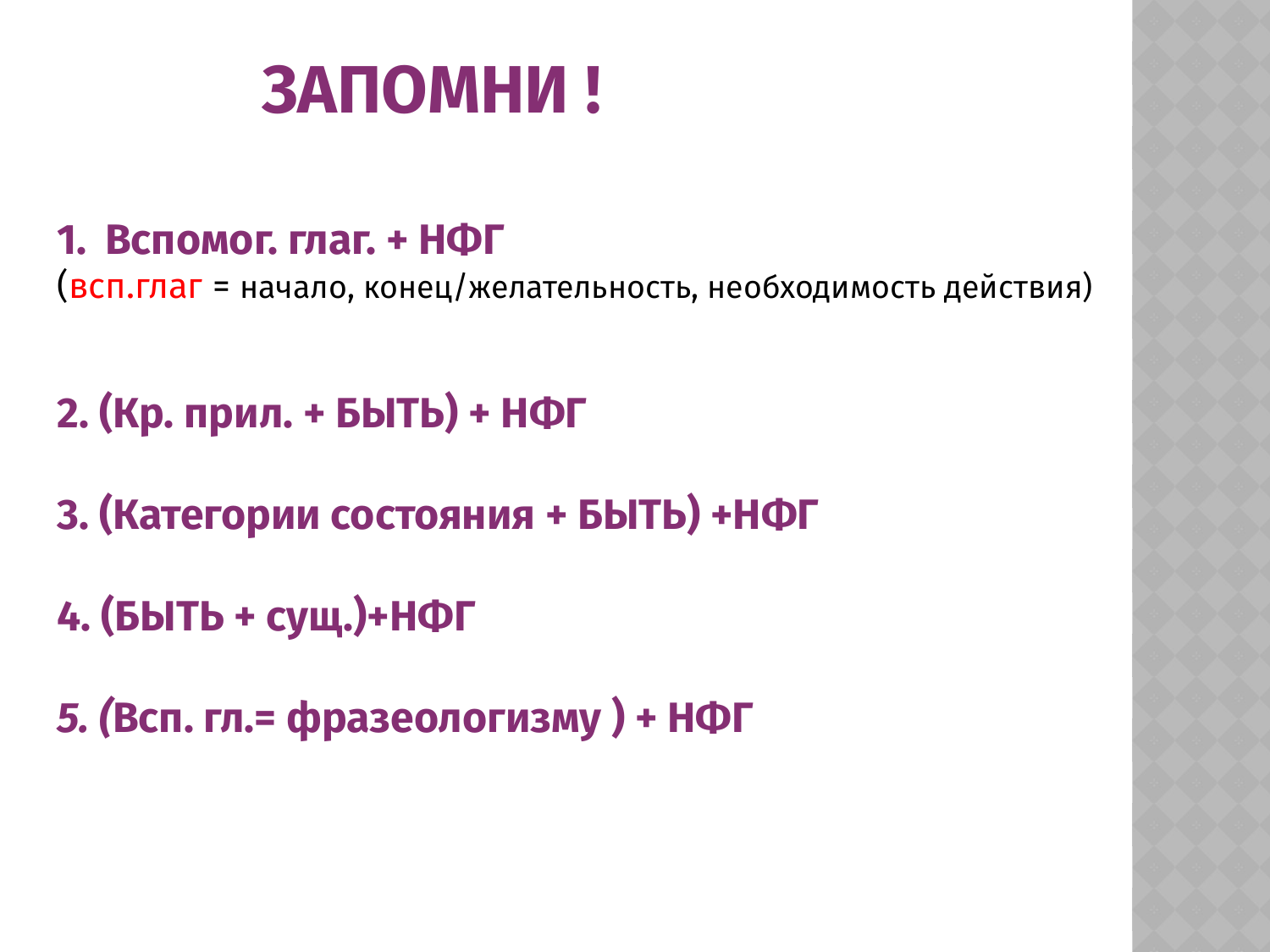

# Запомни !
Вспомог. глаг. + НФГ
(всп.глаг = начало, конец/желательность, необходимость действия)

2. (Кр. прил. + БЫТЬ) + НФГ

3. (Категории состояния + БЫТЬ) +НФГ

4. (БЫТЬ + сущ.)+НФГ

5. (Всп. гл.= фразеологизму ) + НФГ